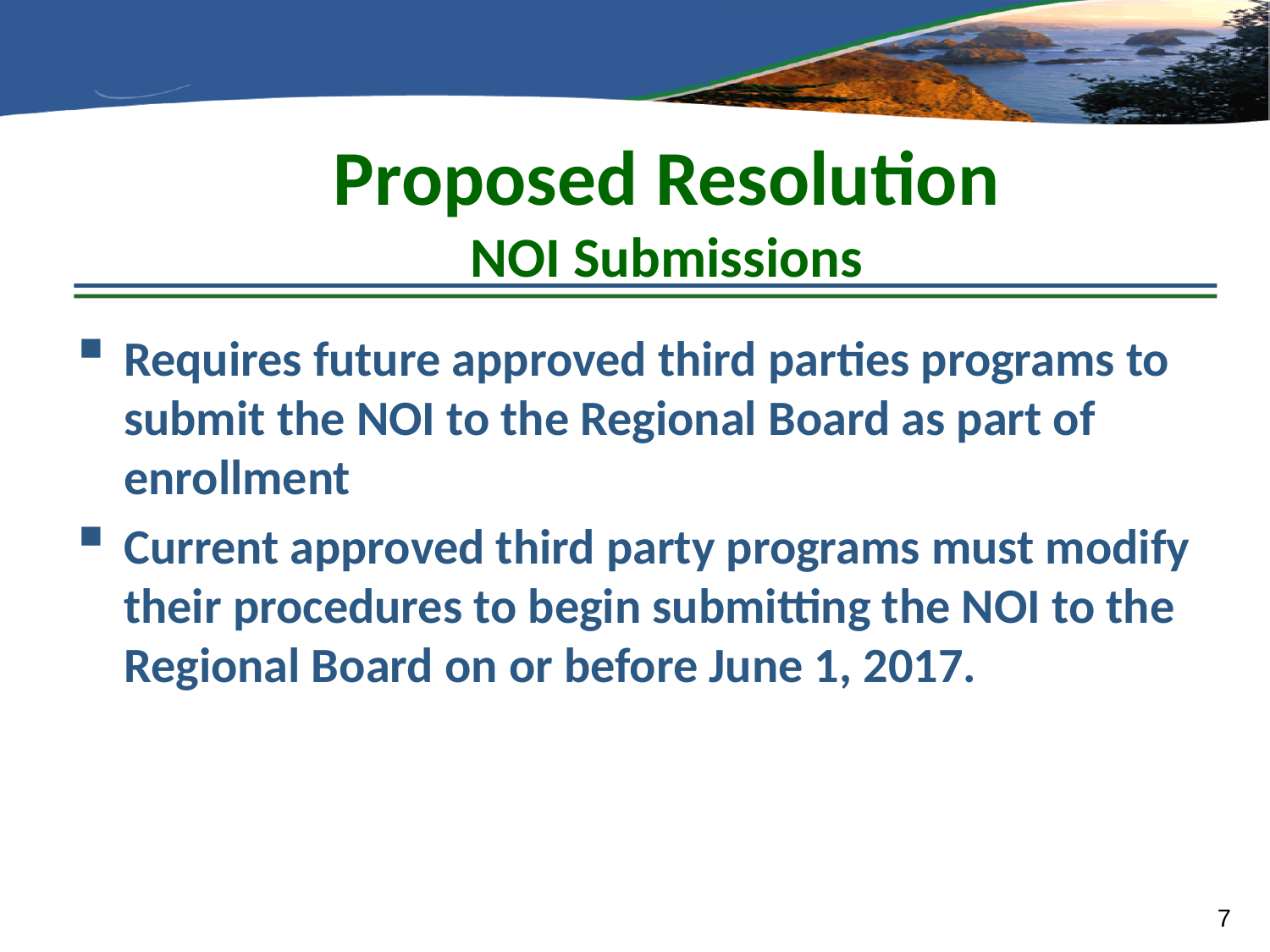

Proposed Resolution
NOI Submissions

Requires future approved third parties programs to submit the NOI to the Regional Board as part of enrollment
Current approved third party programs must modify their procedures to begin submitting the NOI to the Regional Board on or before June 1, 2017.
7